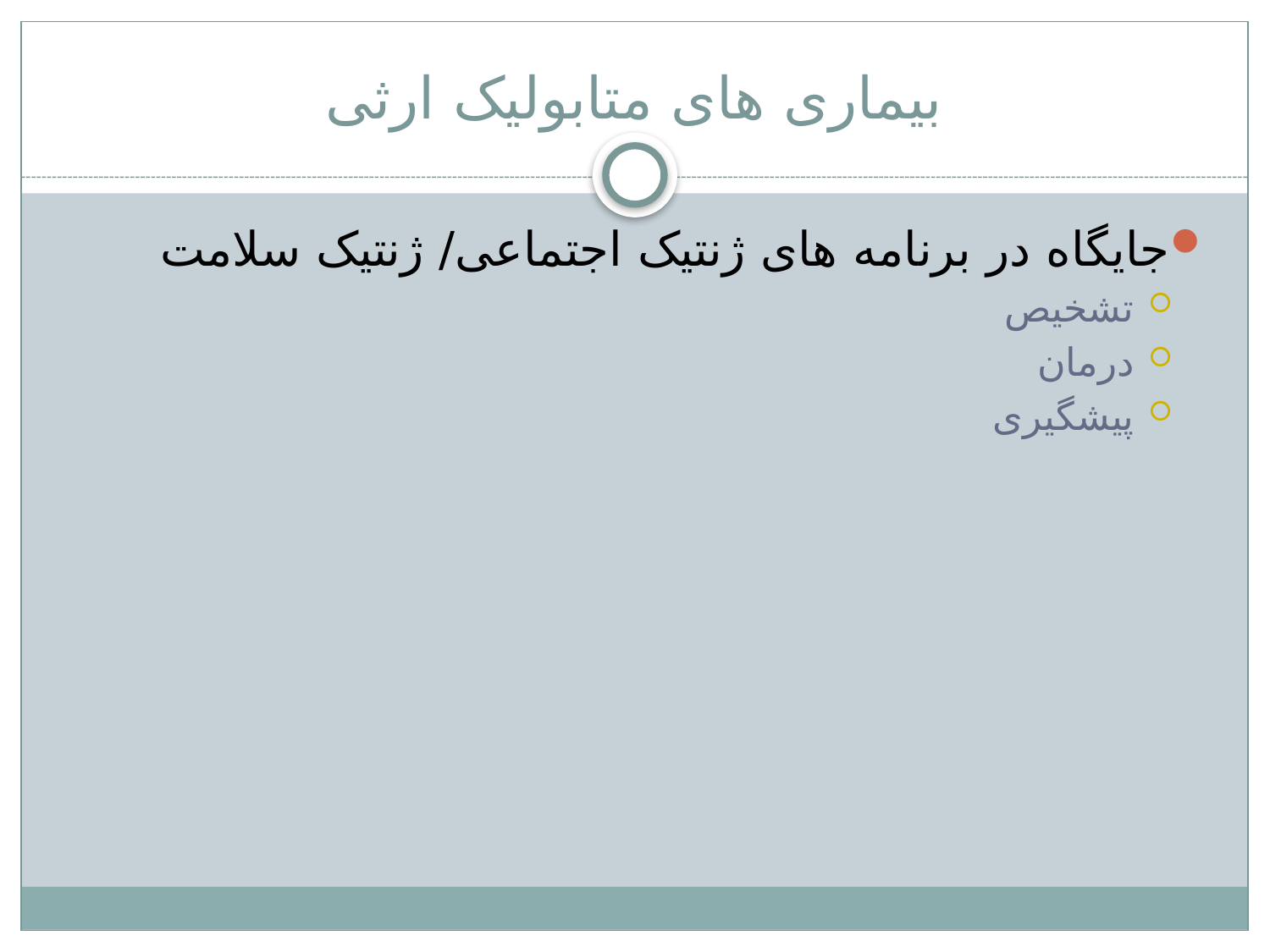

# بیماری های متابولیک ارثی
جایگاه در برنامه های ژنتیک اجتماعی/ ژنتیک سلامت
تشخیص
درمان
پیشگیری